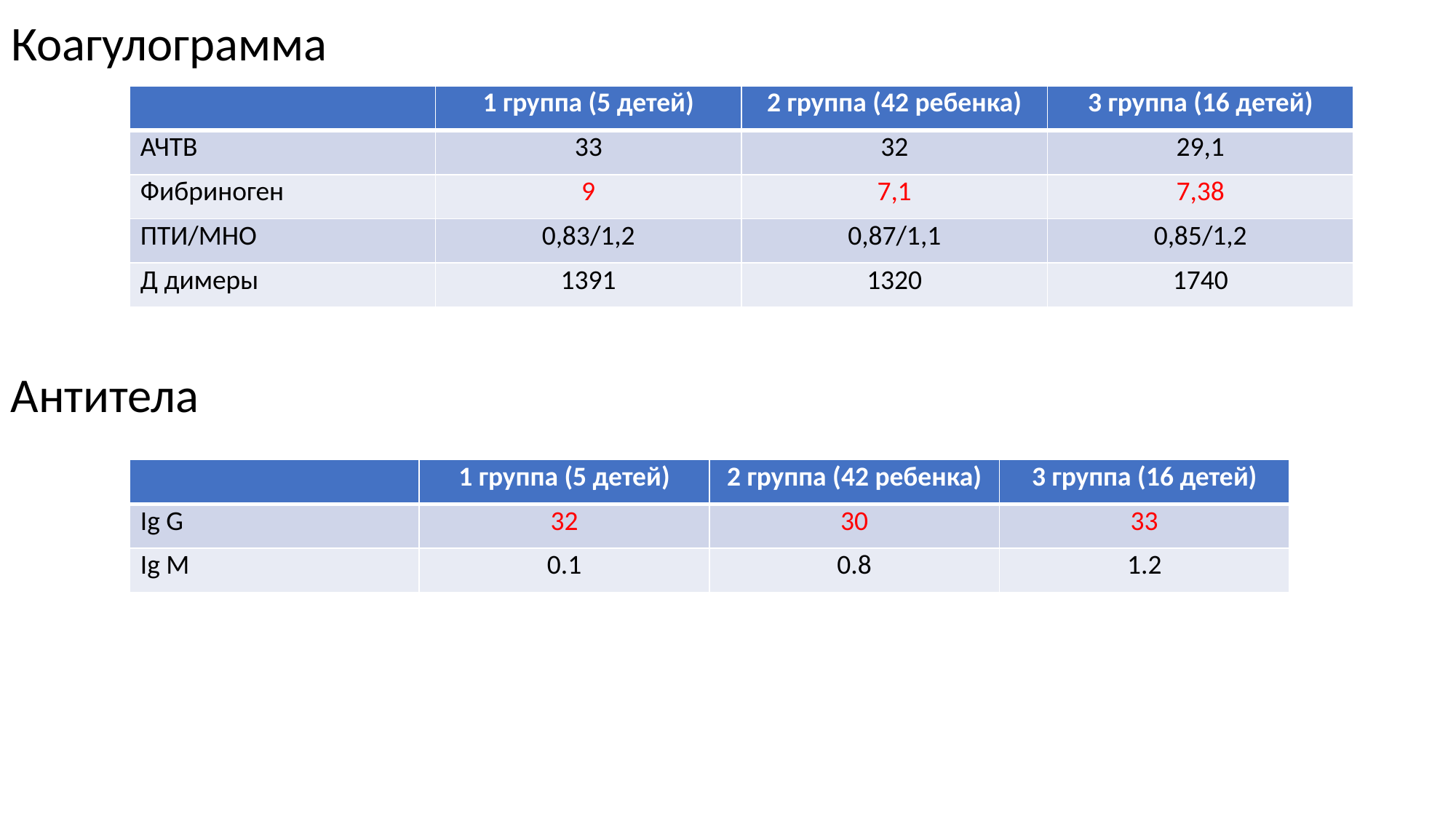

# Коагулограмма
|  | 1 группа (5 детей) | 2 группа (42 ребенка) | 3 группа (16 детей) |
| --- | --- | --- | --- |
| АЧТВ | 33 | 32 | 29,1 |
| Фибриноген | 9 | 7,1 | 7,38 |
| ПТИ/МНО | 0,83/1,2 | 0,87/1,1 | 0,85/1,2 |
| Д димеры | 1391 | 1320 | 1740 |
Антитела
|  | 1 группа (5 детей) | 2 группа (42 ребенка) | 3 группа (16 детей) |
| --- | --- | --- | --- |
| Ig G | 32 | 30 | 33 |
| Ig M | 0.1 | 0.8 | 1.2 |